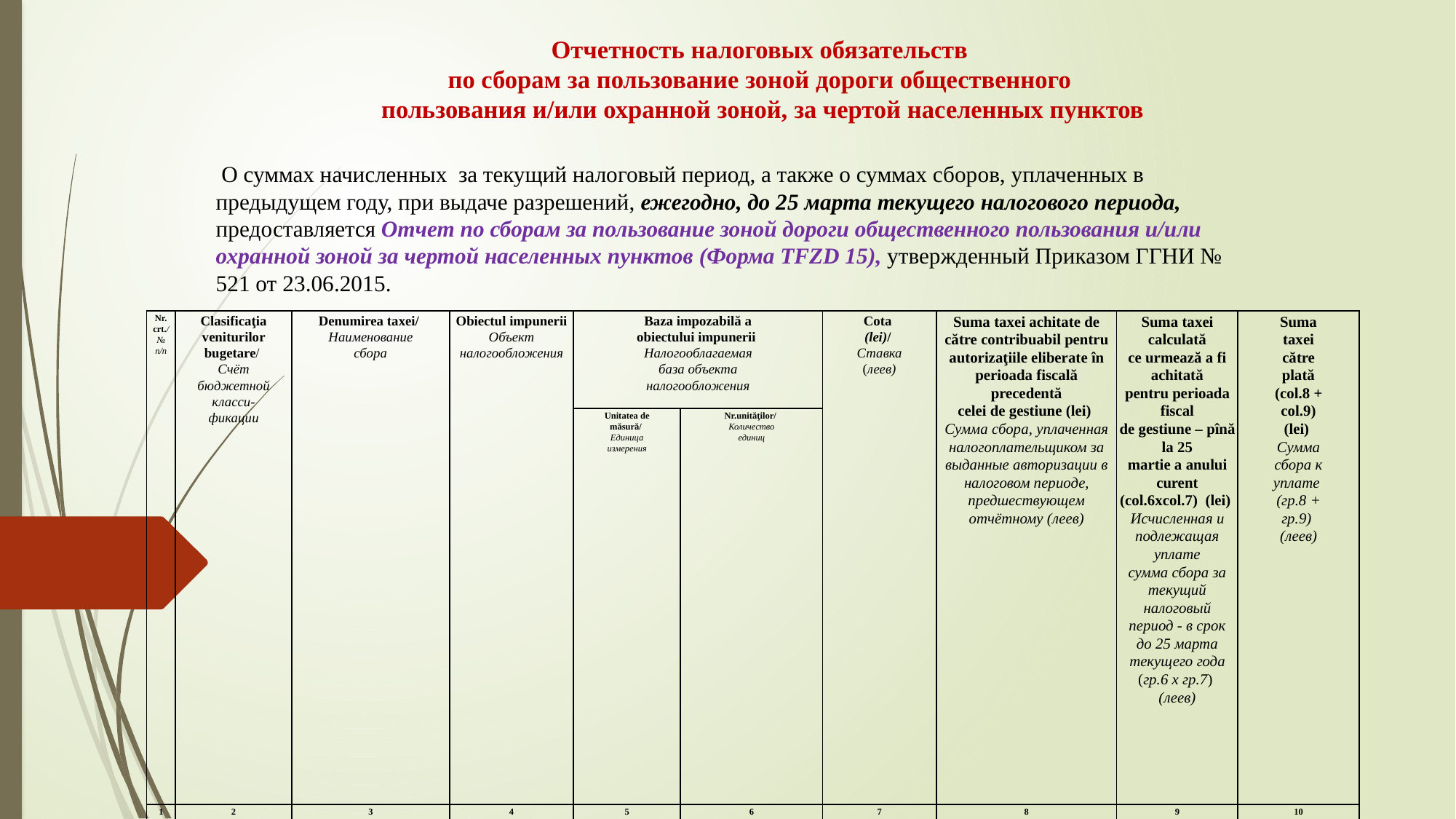

# Отчетность налоговых обязательств по сборам за пользование зоной дороги общественного пользования и/или охранной зоной, за чертой населенных пунктов
 О суммах начисленных  за текущий налоговый период, а также о суммах сборов, уплаченных в предыдущем году, при выдаче разрешений, ежегодно, до 25 марта текущего налогового периода, предоставляется Отчет по сборам за пользование зоной дороги общественного пользования и/или охранной зоной за чертой населенных пунктов (Форма TFZD 15), утвержденный Приказом ГГНИ № 521 от 23.06.2015.
| Nr. crt./ № п/п | Clasificaţia veniturilor bugetare/ Счёт бюджетной класси- фикации | Denumirea taxei/ Наименование сбора | Obiectul impunerii Oбъект налогообложения | Baza impozabilă a obiectului impunerii Налогооблагаемая база объектa налогообложения |  | Cota (lei)/ Ставка (леев) | Suma taxei achitate de către contribuabil pentru autorizaţiile eliberate în perioada fiscală precedentă celei de gestiune (lei) Сумма сбора, уплаченная налогоплательщиком за выданные авторизации в налоговом периоде, предшествующем отчётному (леев) | Suma taxei calculată ce urmează a fi achitată pentru perioada fiscal de gestiune – pînă la 25 martie a anului curent (col.6xcol.7)  (lei) Исчисленная и подлежащая уплате сумма сбора за текущий налоговый период - в срок до 25 марта текущего года (гр.6 x гр.7) (леев) | Suma taxei către plată (col.8 + col.9) (lei) Cумма сбора к уплате (гр.8 + гр.9) (леев) |
| --- | --- | --- | --- | --- | --- | --- | --- | --- | --- |
|  |  |  |  | Unitatea de măsură/ Единица измерения | Nr.unităţilor/ Количество единиц |  |  |  |  |
| 1 | 2 | 3 | 4 | 5 | 6 | 7 | 8 | 9 | 10 |
|  |  |  |  |  |  |  |  |  |  |
|  |  |  |  |  |  |  |  |  |  |